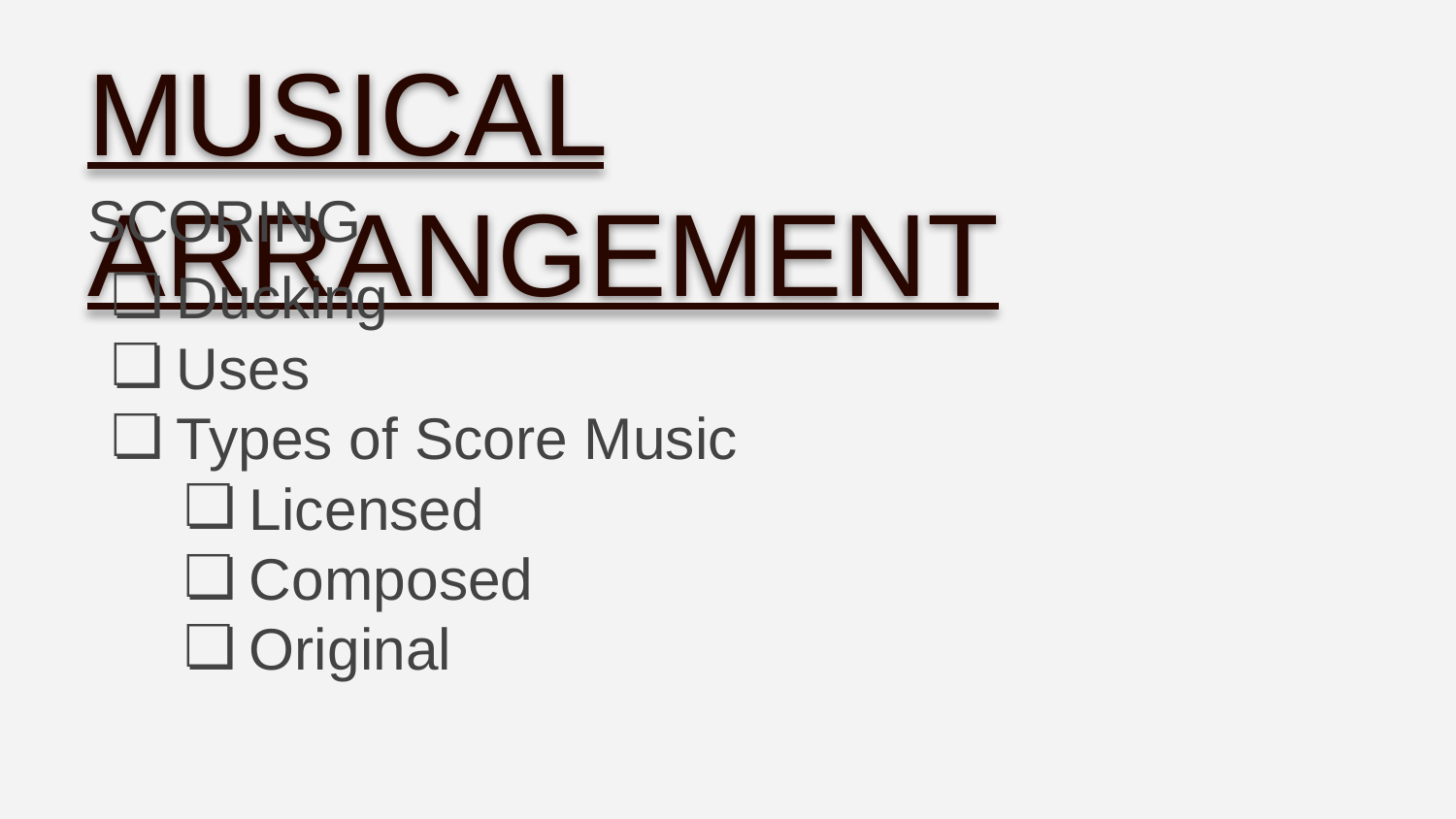

MUSICAL ARRANGEMENT

SCORING
Ducking
Uses
Types of Score Music
Licensed
Composed
Original